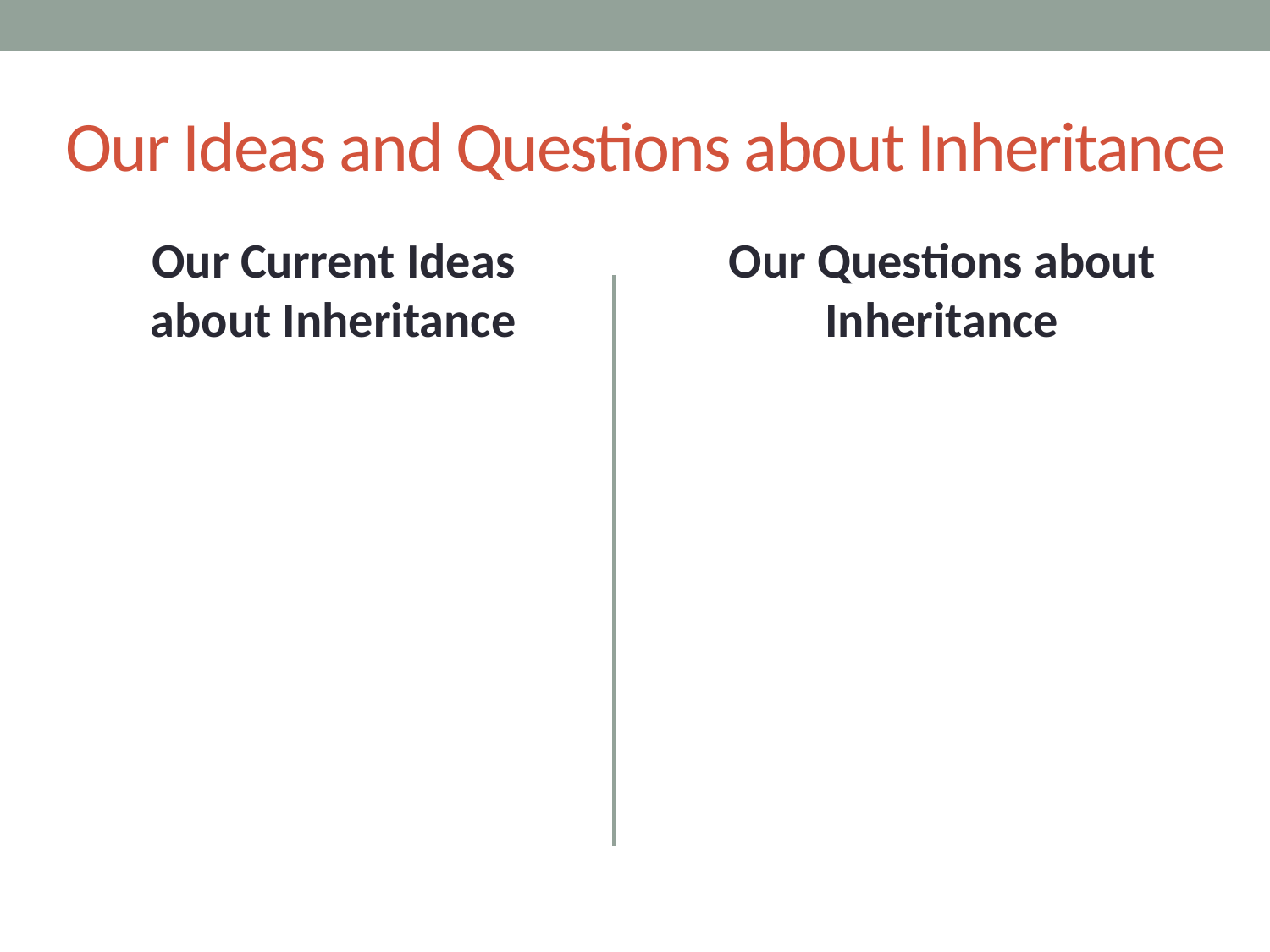

# Our Ideas and Questions about Inheritance
Our Current Ideas about Inheritance
Our Questions about Inheritance